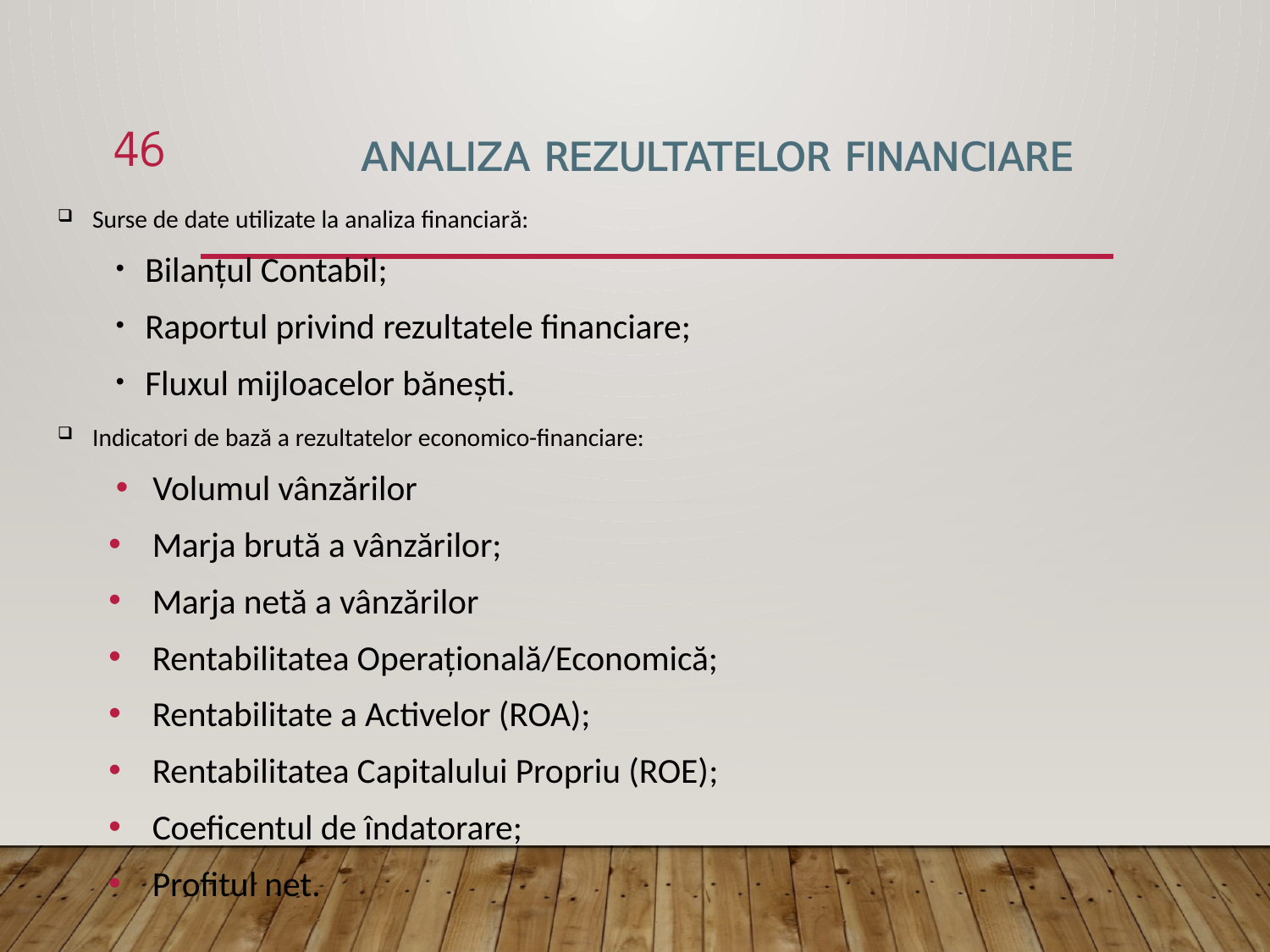

46
ANALIZA REZULTATELOR FINANCIARE
 Surse de date utilizate la analiza financiară:
Bilanțul Contabil;
Raportul privind rezultatele financiare;
Fluxul mijloacelor băneşti.
 Indicatori de bază a rezultatelor economico-financiare:
 Volumul vânzărilor
Marja brută a vânzărilor;
Marja netă a vânzărilor
Rentabilitatea Operațională/Economică;
Rentabilitate a Activelor (ROA);
Rentabilitatea Capitalului Propriu (ROE);
Coeficentul de îndatorare;
Profitul net.